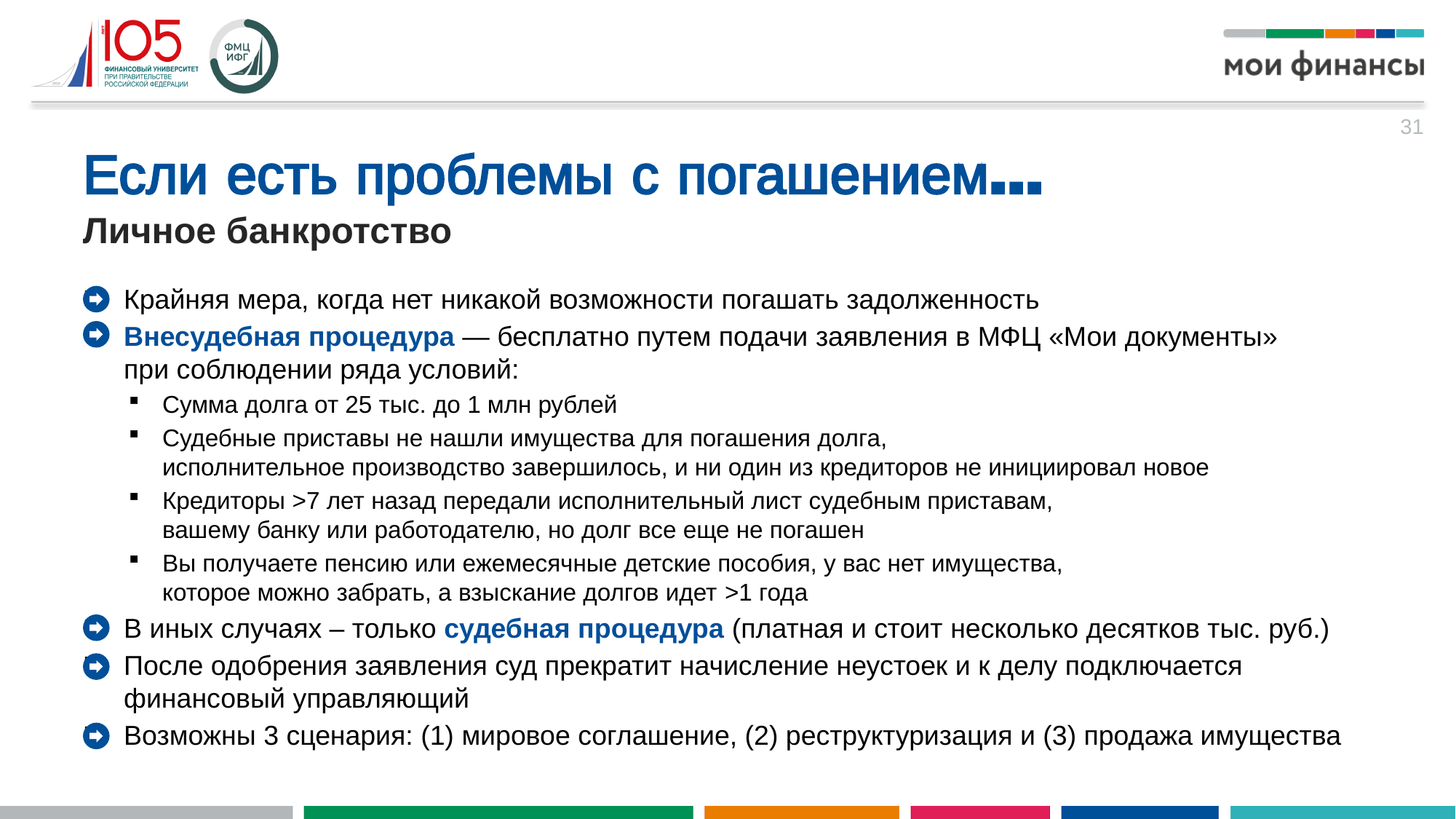

31
Если есть проблемы с погашением…
Личное банкротство
Крайняя мера, когда нет никакой возможности погашать задолженность
Внесудебная процедура — бесплатно путем подачи заявления в МФЦ «Мои документы»
при соблюдении ряда условий:
Сумма долга от 25 тыс. до 1 млн рублей
Судебные приставы не нашли имущества для погашения долга,
исполнительное производство завершилось, и ни один из кредиторов не инициировал новое
Кредиторы >7 лет назад передали исполнительный лист судебным приставам,
вашему банку или работодателю, но долг все еще не погашен
Вы получаете пенсию или ежемесячные детские пособия, у вас нет имущества,
которое можно забрать, а взыскание долгов идет >1 года
В иных случаях – только судебная процедура (платная и стоит несколько десятков тыс. руб.)
После одобрения заявления суд прекратит начисление неустоек и к делу подключается финансовый управляющий
Возможны 3 сценария: (1) мировое соглашение, (2) реструктуризация и (3) продажа имущества